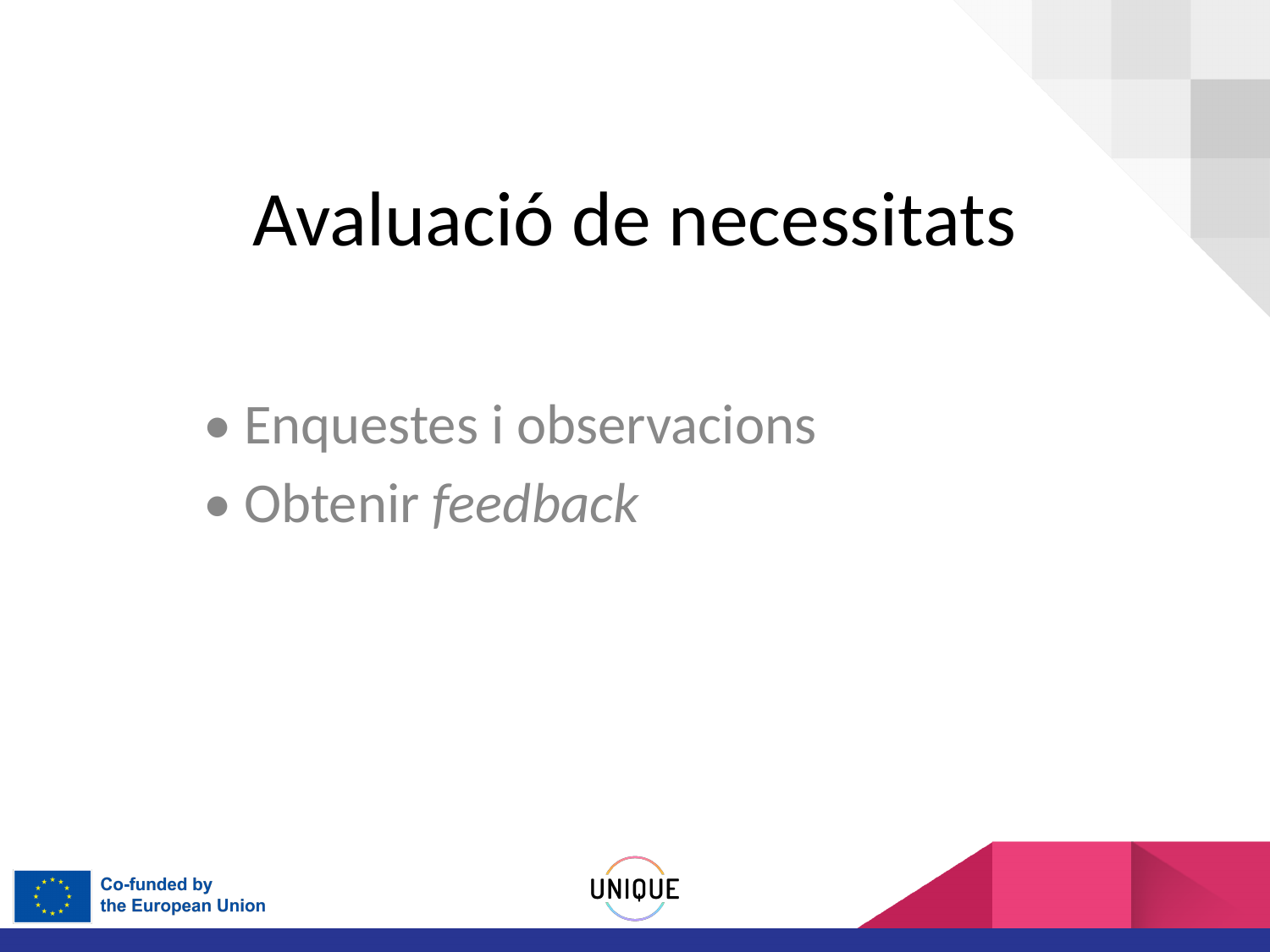

# Avaluació de necessitats
• Enquestes i observacions
• Obtenir feedback